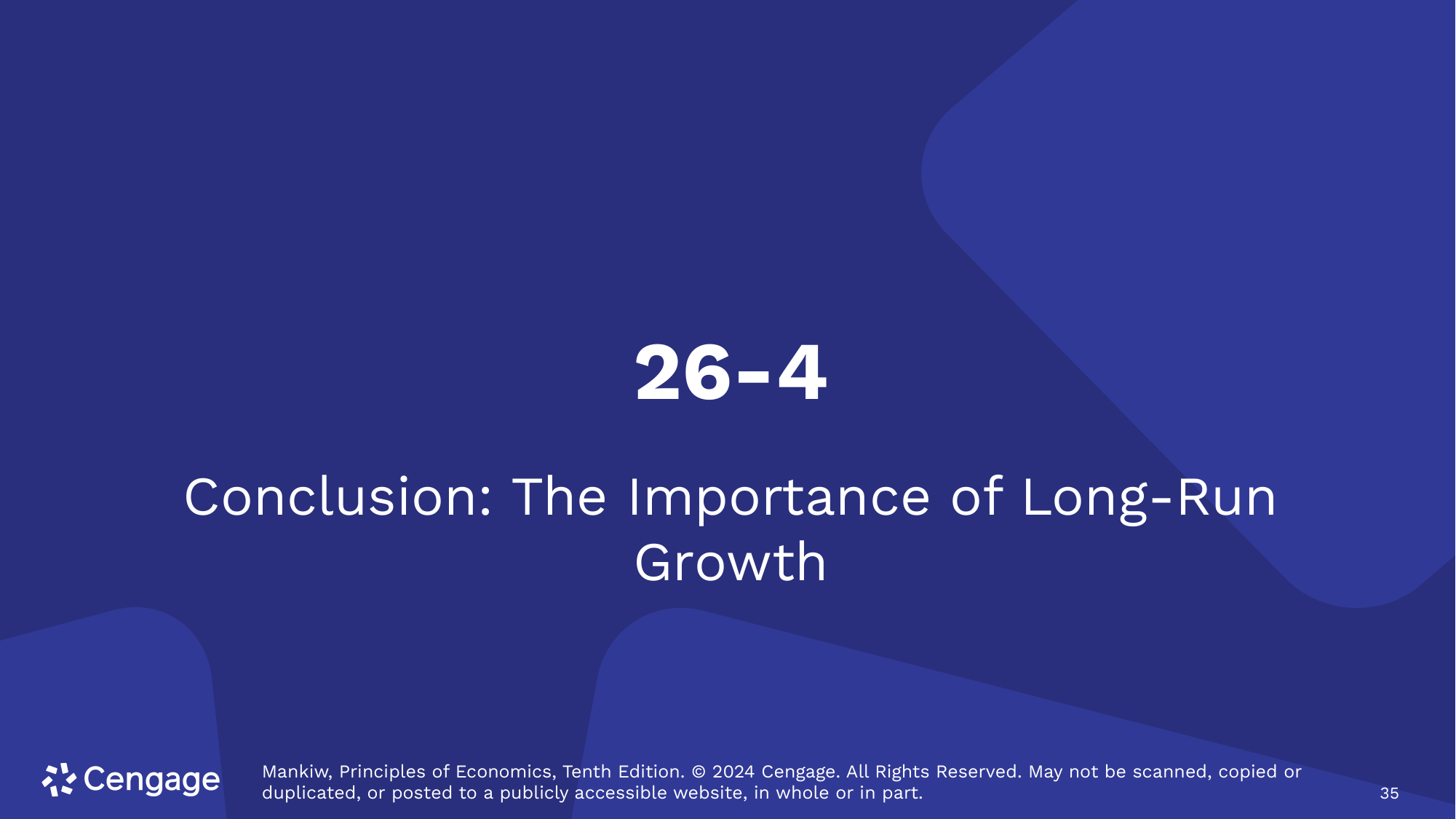

# 26-4
Conclusion: The Importance of Long-Run Growth